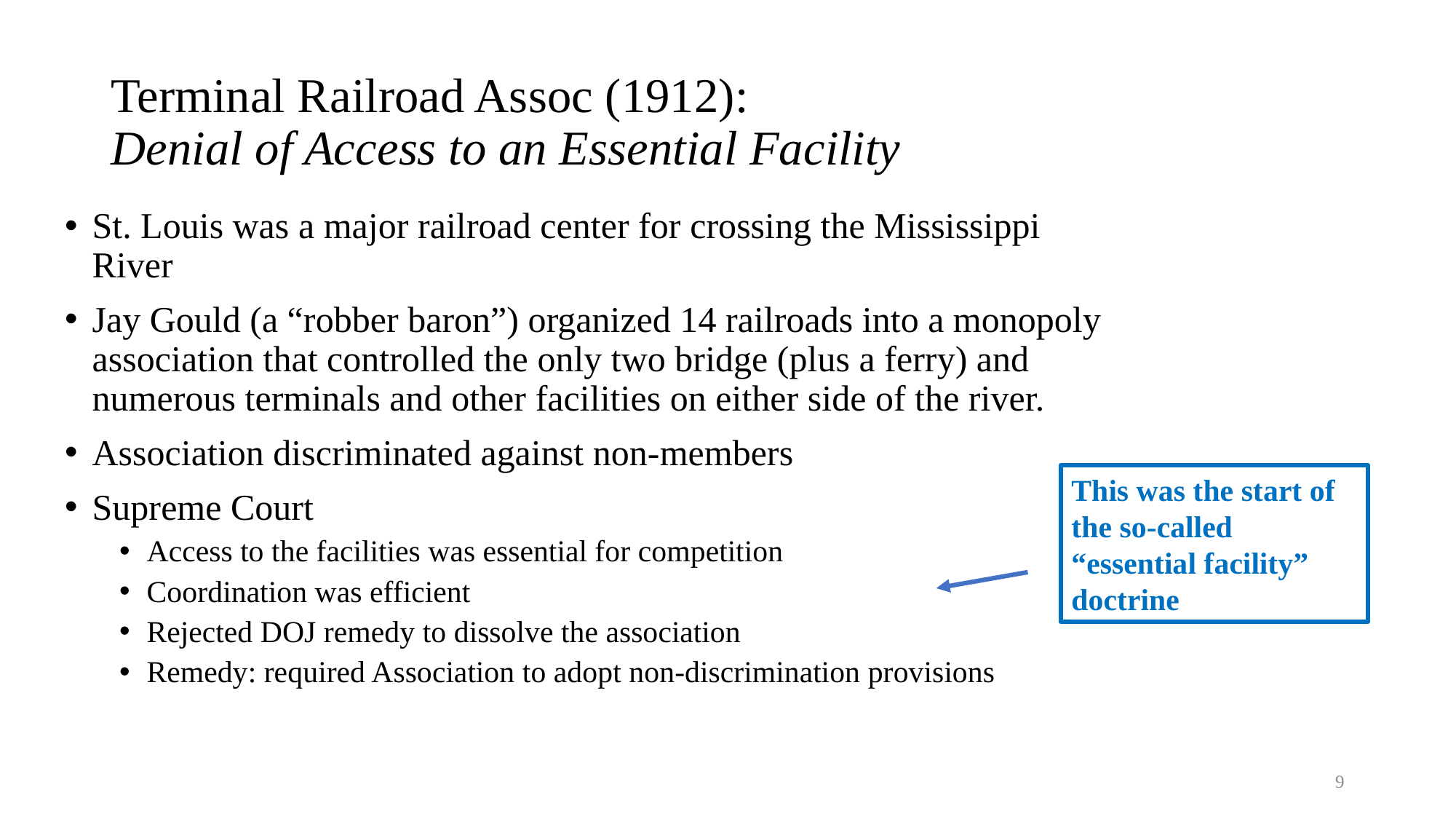

# Terminal Railroad Assoc (1912): Denial of Access to an Essential Facility
St. Louis was a major railroad center for crossing the Mississippi River
Jay Gould (a “robber baron”) organized 14 railroads into a monopoly association that controlled the only two bridge (plus a ferry) and numerous terminals and other facilities on either side of the river.
Association discriminated against non-members
Supreme Court
Access to the facilities was essential for competition
Coordination was efficient
Rejected DOJ remedy to dissolve the association
Remedy: required Association to adopt non-discrimination provisions

This was the start of the so-called “essential facility” doctrine
9